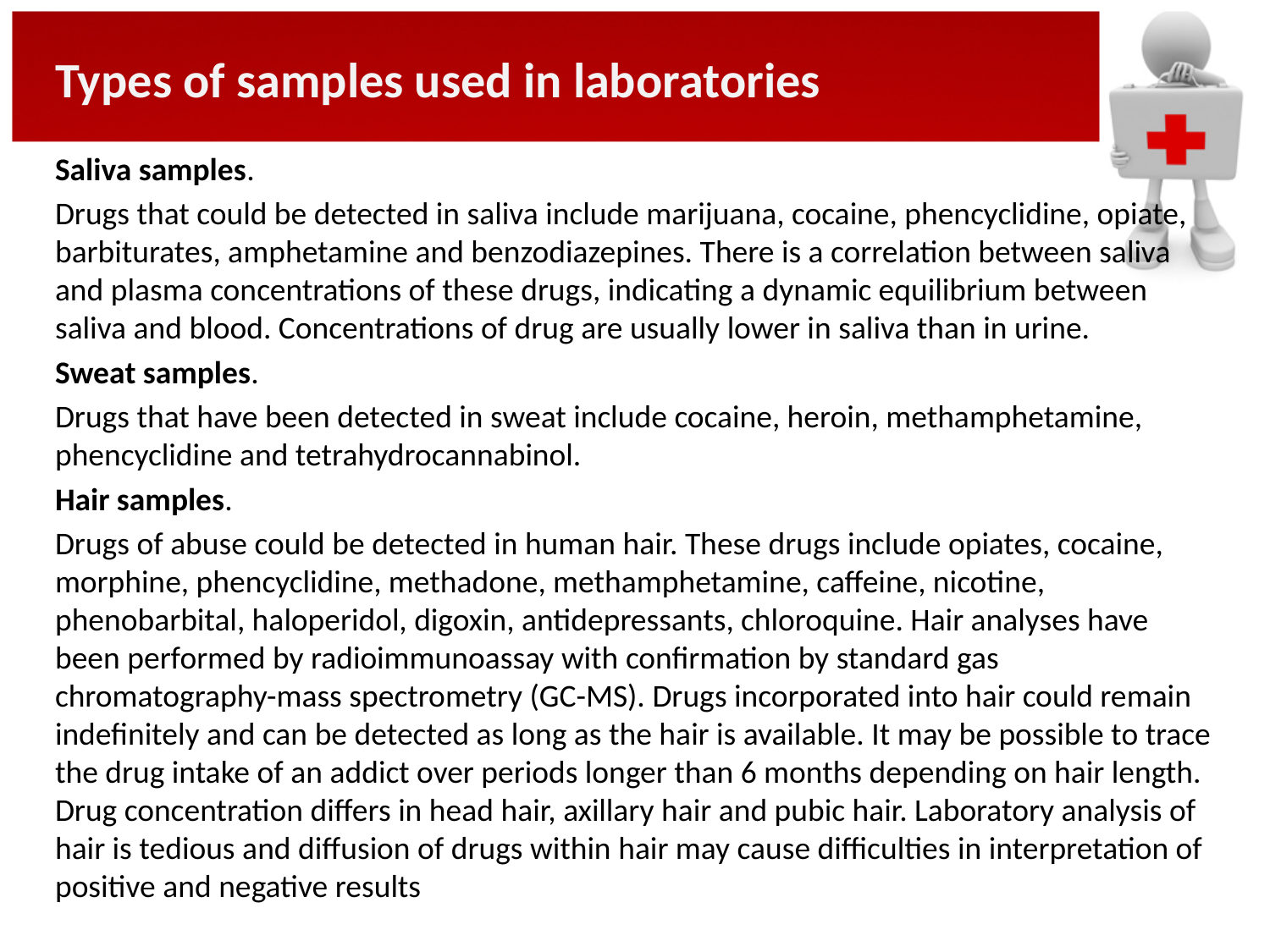

Types of samples used in laboratories

Saliva samples.
Drugs that could be detected in saliva include marijuana, cocaine, phencyclidine, opiate, barbiturates, amphetamine and benzodiazepines. There is a correlation between saliva and plasma concentrations of these drugs, indicating a dynamic equilibrium between saliva and blood. Concentrations of drug are usually lower in saliva than in urine.
Sweat samples.
Drugs that have been detected in sweat include cocaine, heroin, methamphetamine, phencyclidine and tetrahydrocannabinol.
Hair samples.
Drugs of abuse could be detected in human hair. These drugs include opiates, cocaine, morphine, phencyclidine, methadone, methamphetamine, caffeine, nicotine, phenobarbital, haloperidol, digoxin, antidepressants, chloroquine. Hair analyses have been performed by radioimmunoassay with confirmation by standard gas chromatography-mass spectrometry (GC-MS). Drugs incorporated into hair could remain indefinitely and can be detected as long as the hair is available. It may be possible to trace the drug intake of an addict over periods longer than 6 months depending on hair length. Drug concentration differs in head hair, axillary hair and pubic hair. Laboratory analysis of hair is tedious and diffusion of drugs within hair may cause difficulties in interpretation of positive and negative results